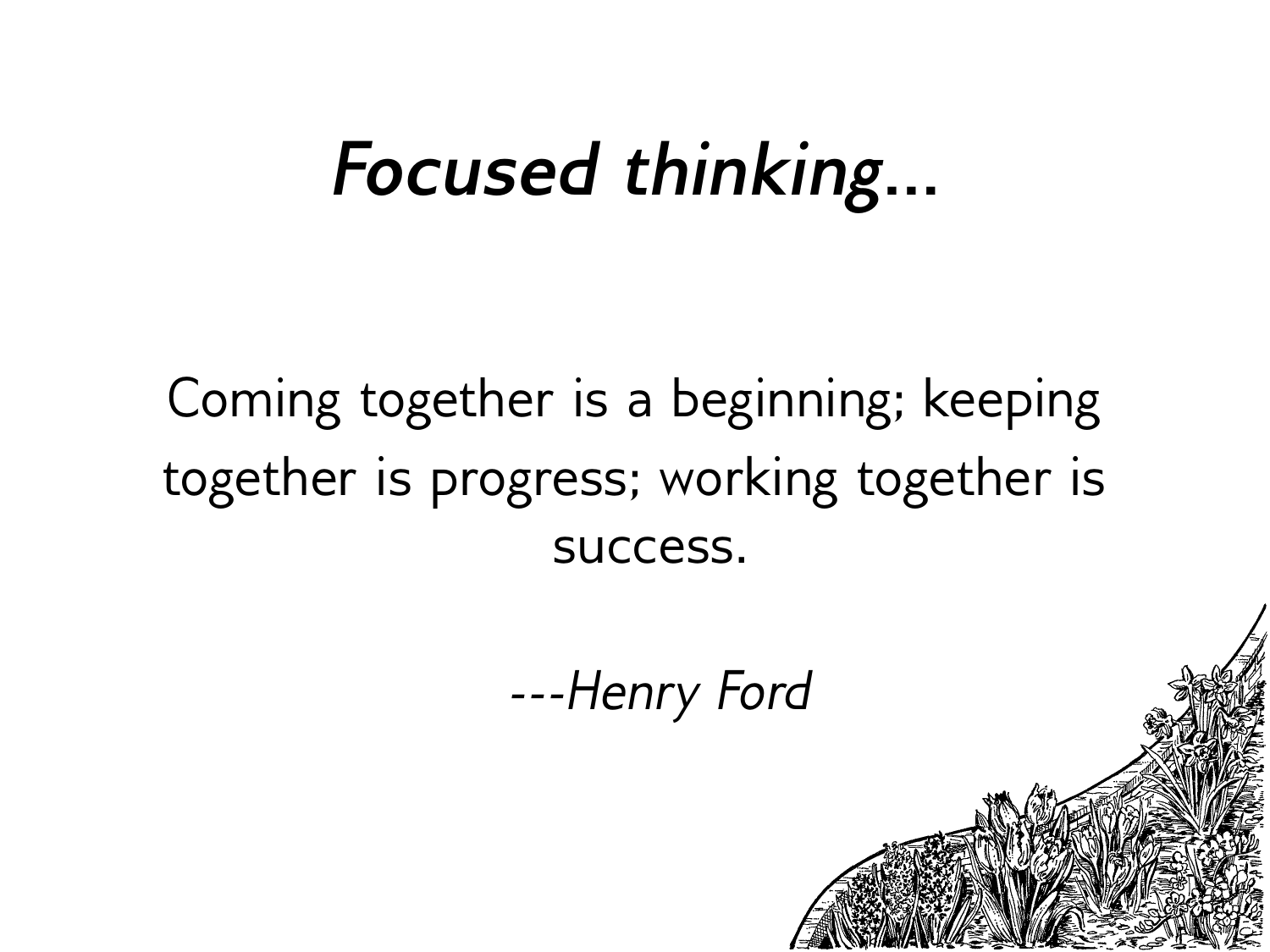

# Focused thinking…

Coming together is a beginning; keeping
together is progress; working together is success.
---Henry Ford